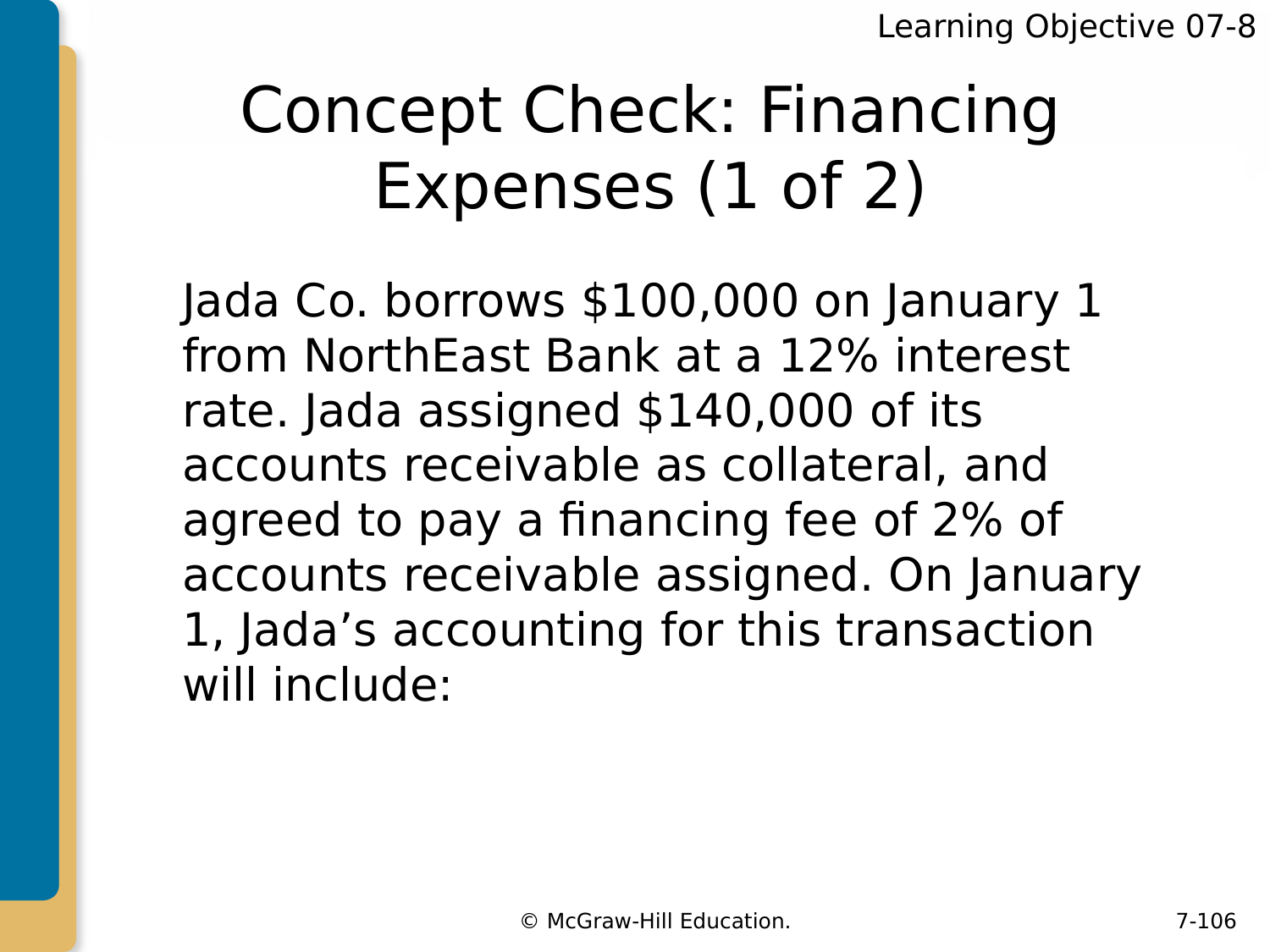

Learning Objective 07-8
# Concept Check: Financing Expenses (1 of 2)
Jada Co. borrows $100,000 on January 1 from NorthEast Bank at a 12% interest rate. Jada assigned $140,000 of its accounts receivable as collateral, and agreed to pay a financing fee of 2% of accounts receivable assigned. On January 1, Jada’s accounting for this transaction will include: